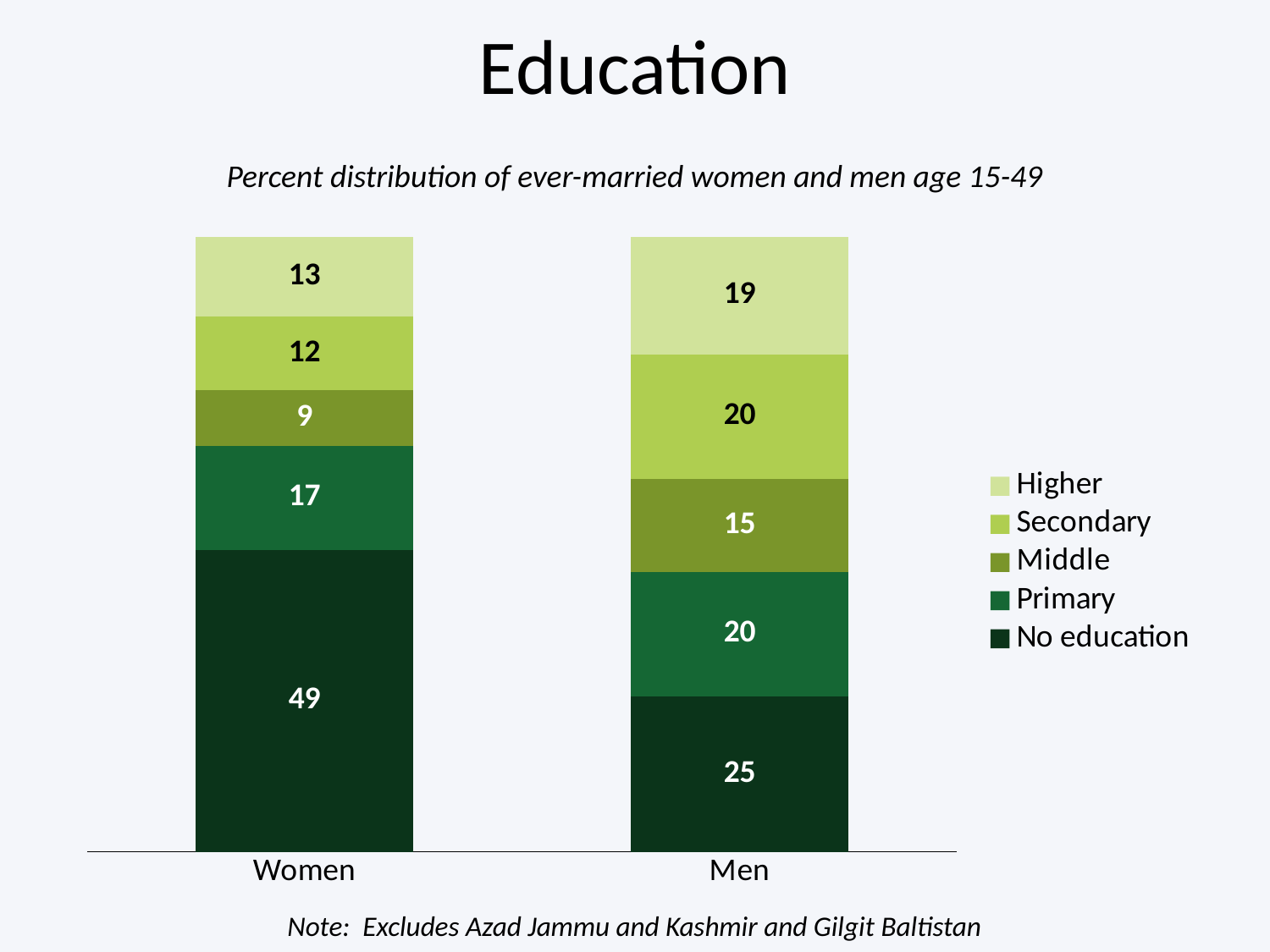

# Education
Percent distribution of ever-married women and men age 15-49

### Chart

| Category | No education | Primary | Middle | Secondary | Higher |
|---|---|---|---|---|---|
| Women | 49.0 | 17.0 | 9.0 | 12.0 | 13.0 |
| Men | 25.0 | 20.0 | 15.0 | 20.0 | 19.0 |
Note:  Excludes Azad Jammu and Kashmir and Gilgit Baltistan